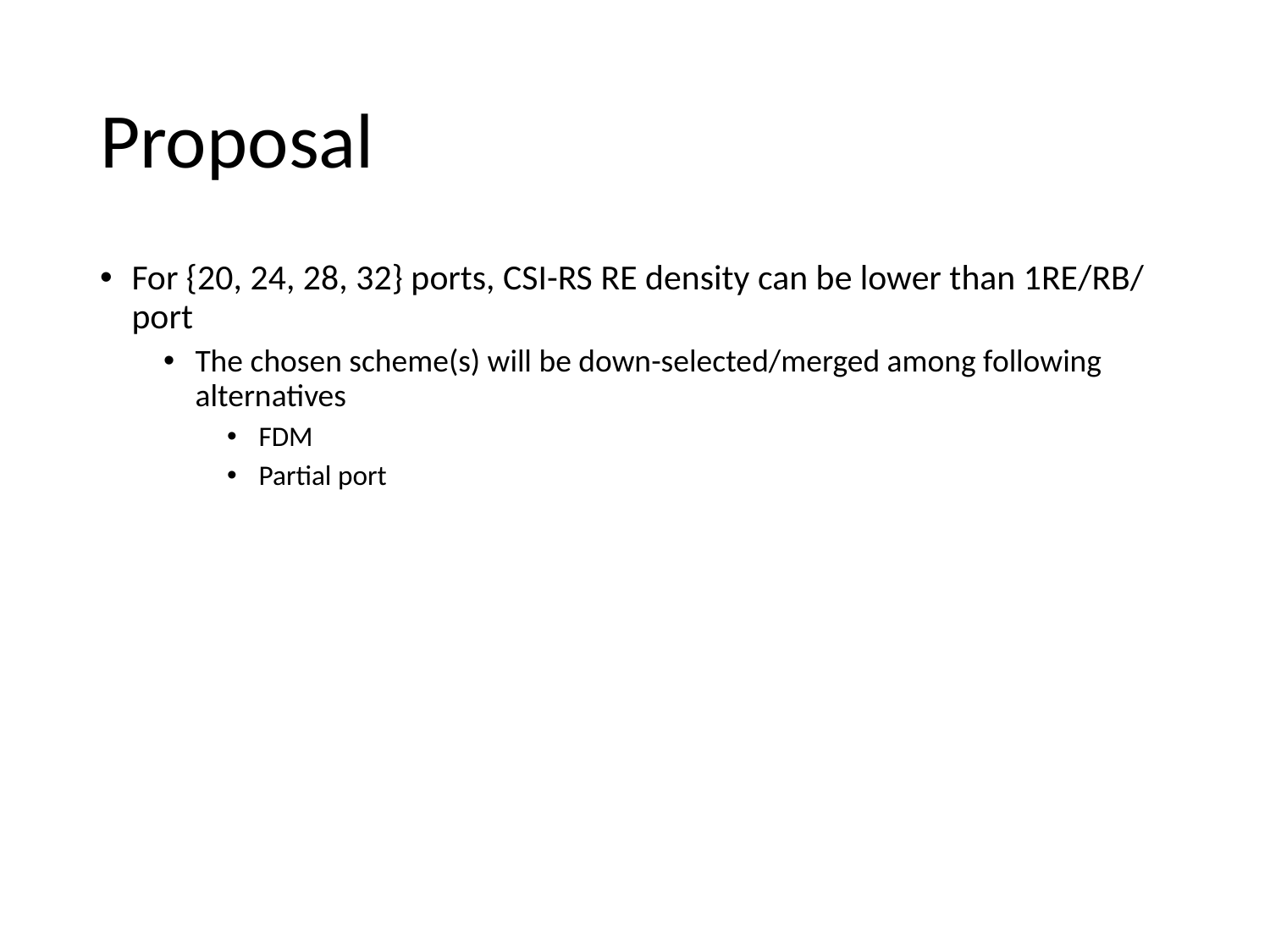

# Proposal
For {20, 24, 28, 32} ports, CSI-RS RE density can be lower than 1RE/RB/port
The chosen scheme(s) will be down-selected/merged among following alternatives
FDM
Partial port